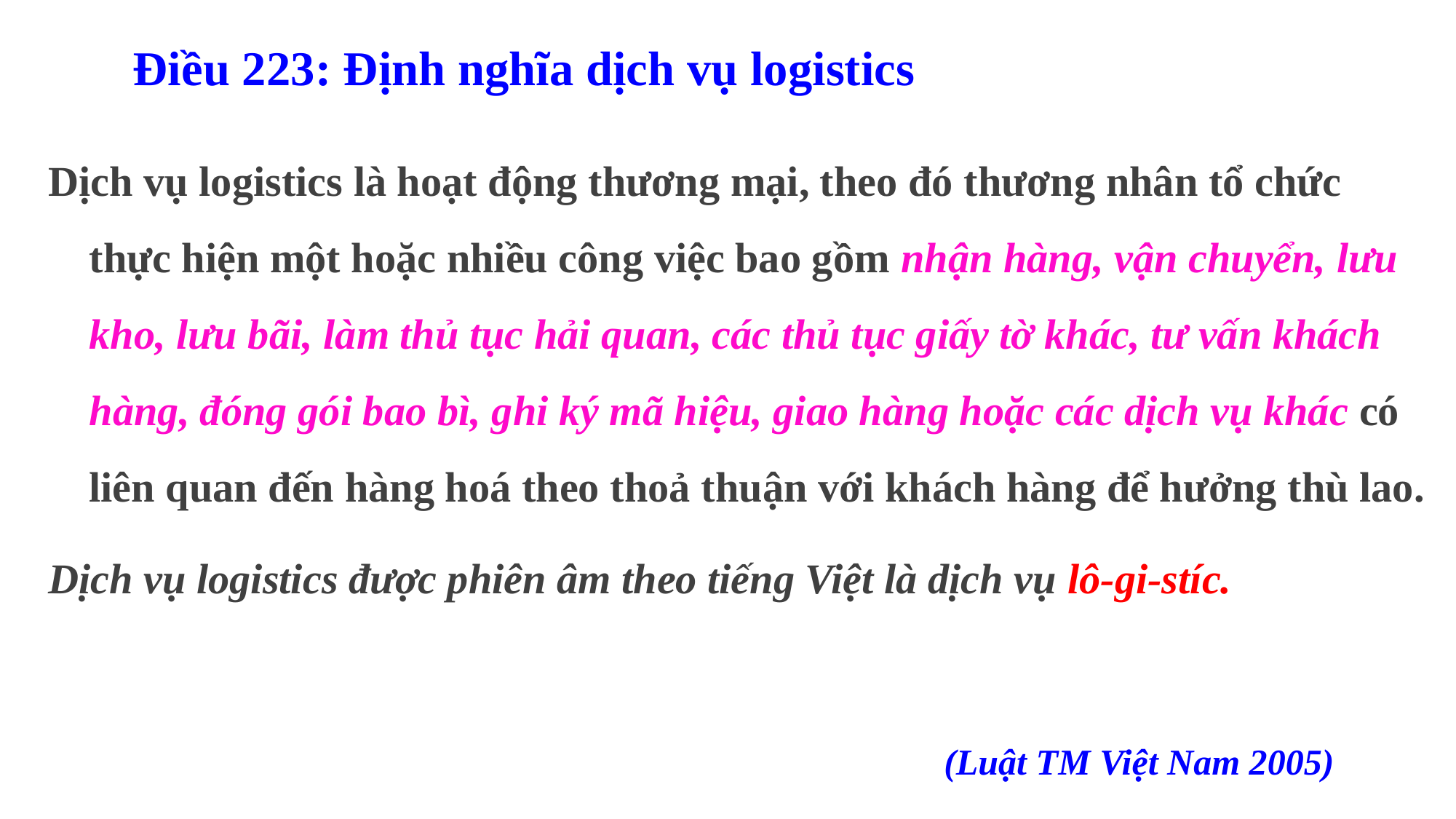

Điều 223: Định nghĩa dịch vụ logistics
Dịch vụ logistics là hoạt động thương mại, theo đó thương nhân tổ chức thực hiện một hoặc nhiều công việc bao gồm nhận hàng, vận chuyển, lưu kho, lưu bãi, làm thủ tục hải quan, các thủ tục giấy tờ khác, tư vấn khách hàng, đóng gói bao bì, ghi ký mã hiệu, giao hàng hoặc các dịch vụ khác có liên quan đến hàng hoá theo thoả thuận với khách hàng để hưởng thù lao.
Dịch vụ logistics được phiên âm theo tiếng Việt là dịch vụ lô-gi-stíc.
(Luật TM Việt Nam 2005)